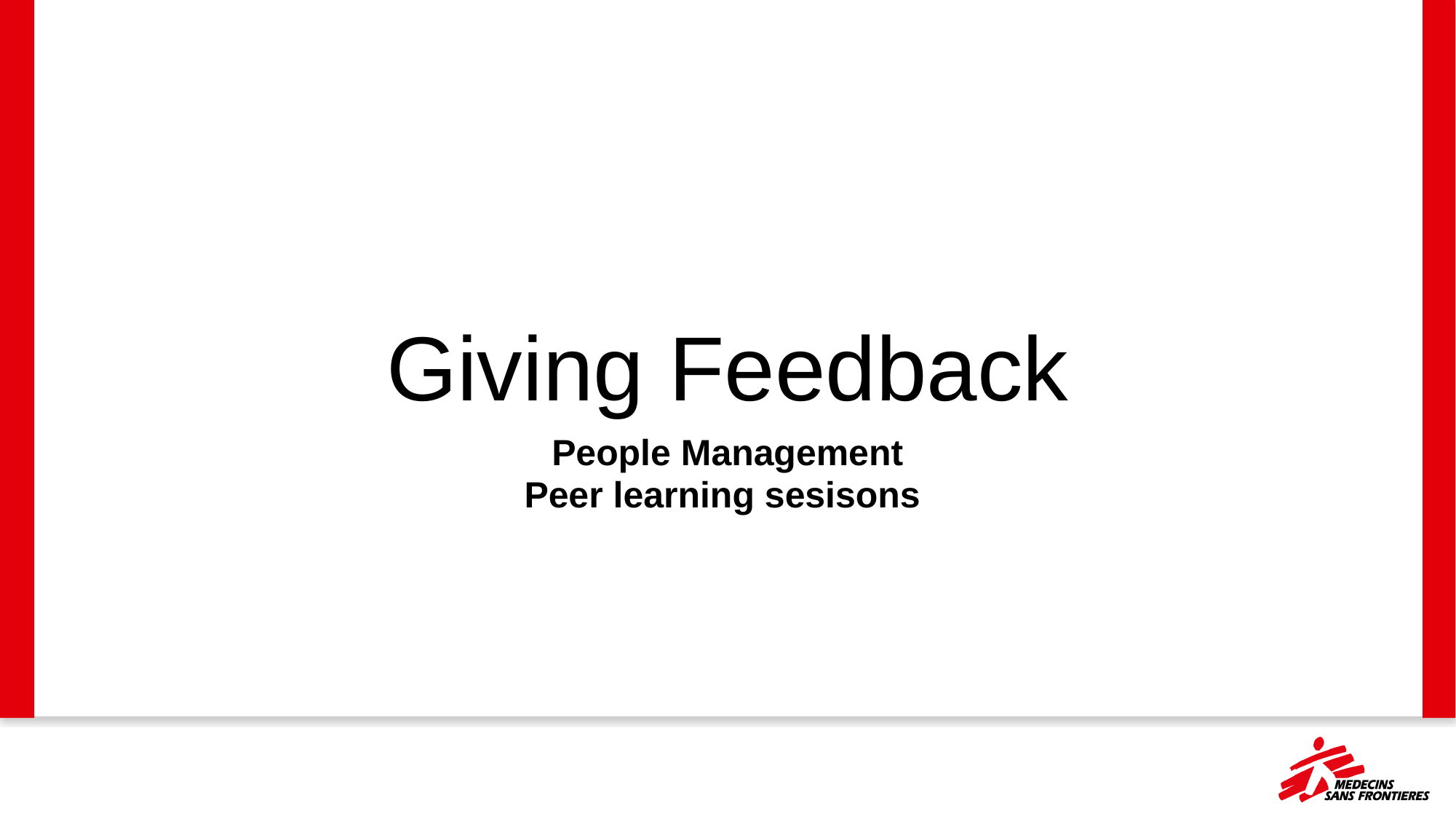

# Giving Feedback
People Management
Peer learning sesisons